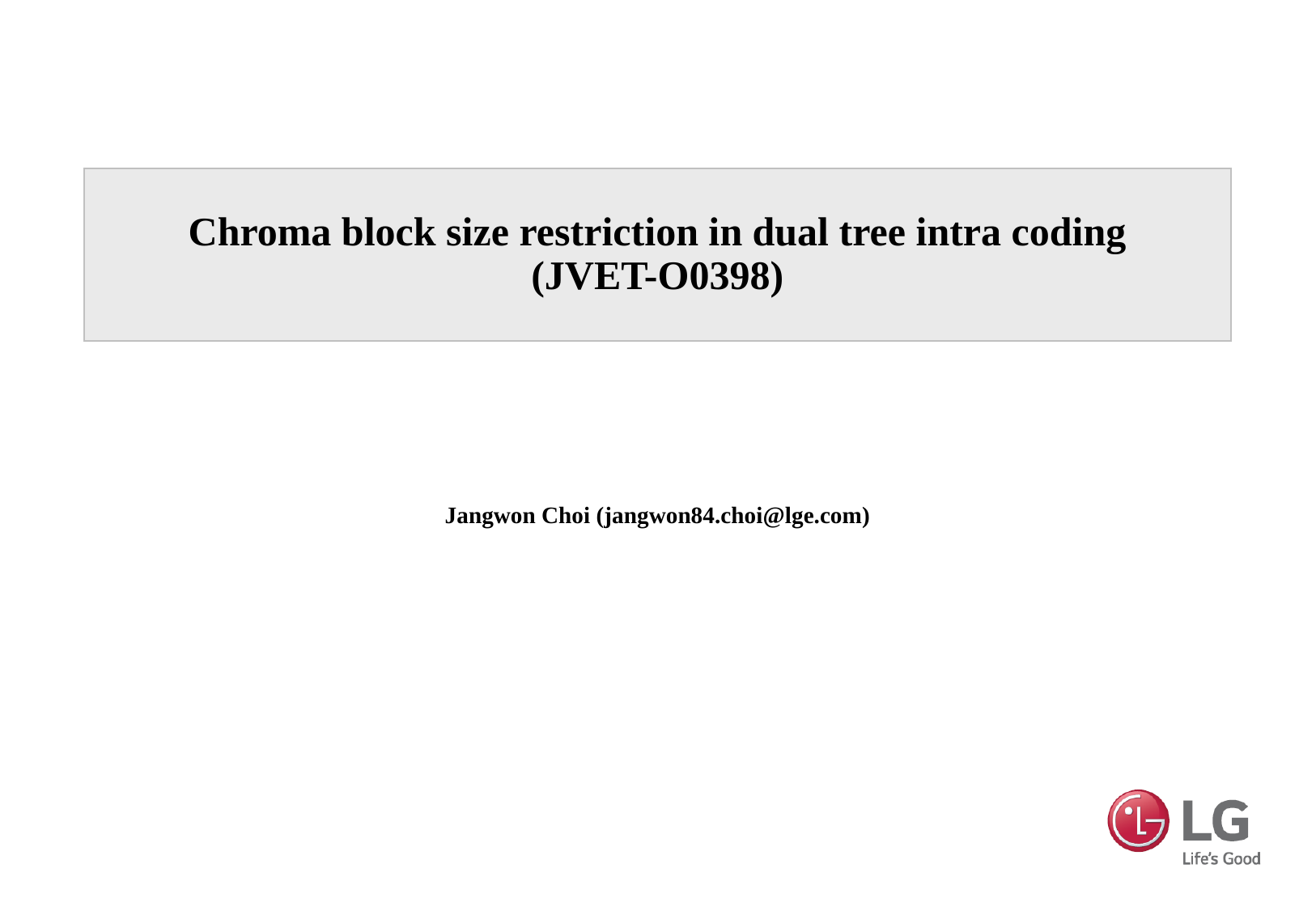

# Chroma block size restriction in dual tree intra coding (JVET-O0398)
Jangwon Choi (jangwon84.choi@lge.com)